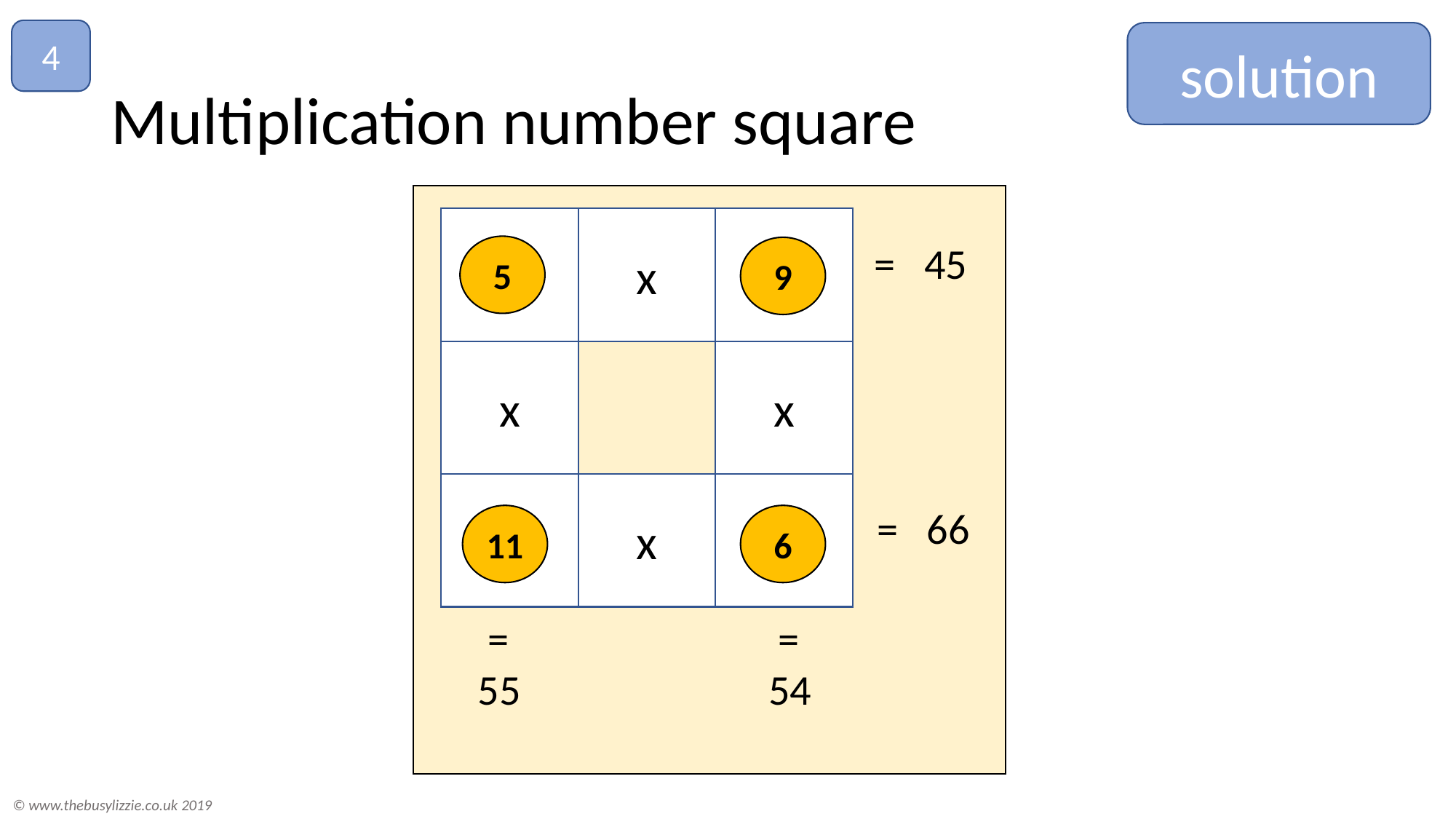

4
solution
# Multiplication number square

x

=   45
x

x

x

=   66
 =
55
 =
54
5
9
11
6
© www.thebusylizzie.co.uk 2019